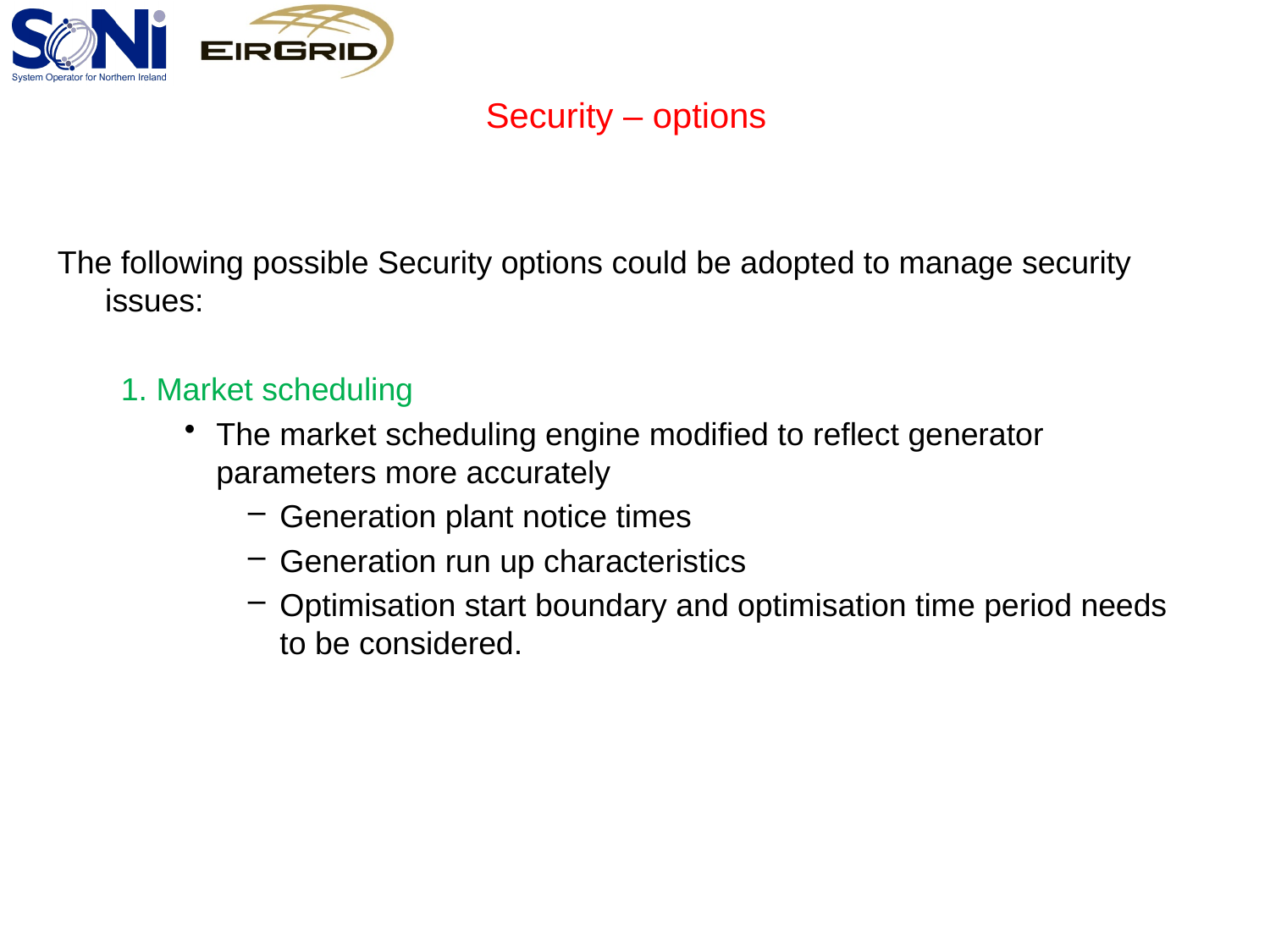

# Security – options
The following possible Security options could be adopted to manage security issues:

1. Market scheduling
The market scheduling engine modified to reflect generator parameters more accurately
Generation plant notice times
Generation run up characteristics
Optimisation start boundary and optimisation time period needs to be considered.